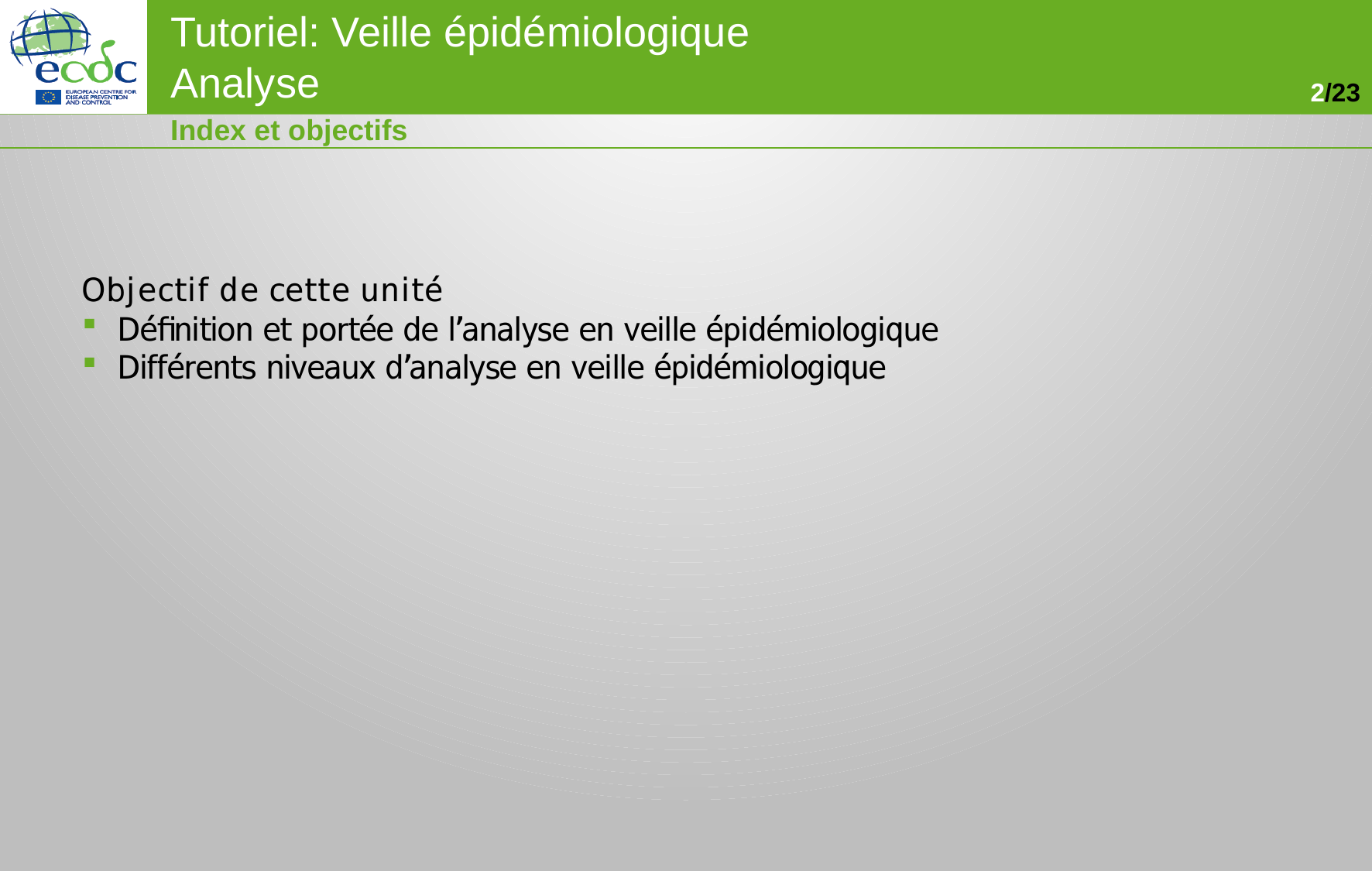

Index et objectifs
Objectif de cette unité
Définition et portée de l’analyse en veille épidémiologique
Différents niveaux d’analyse en veille épidémiologique